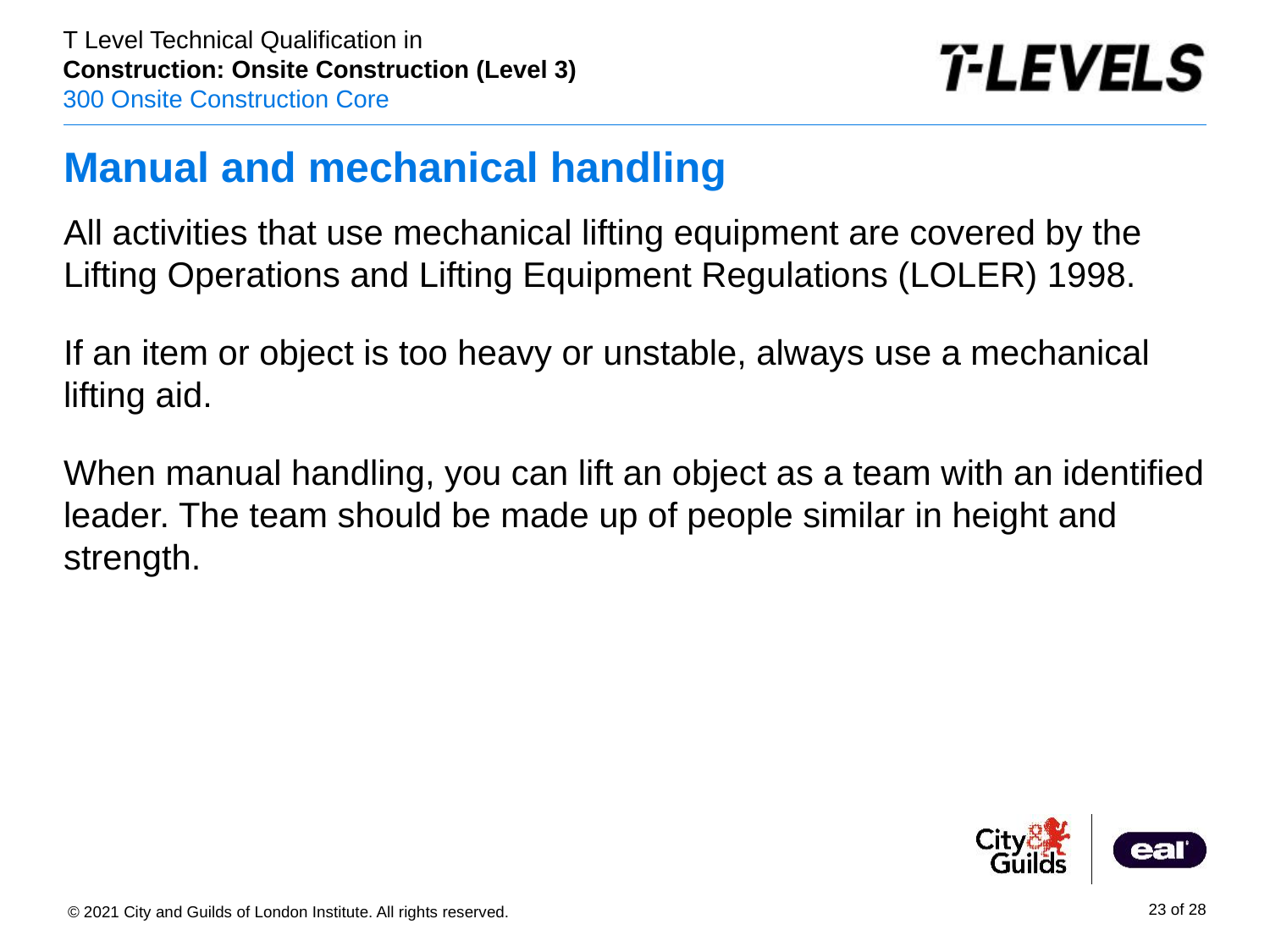

# Manual and mechanical handling
All activities that use mechanical lifting equipment are covered by the Lifting Operations and Lifting Equipment Regulations (LOLER) 1998.
If an item or object is too heavy or unstable, always use a mechanical lifting aid.
When manual handling, you can lift an object as a team with an identified leader. The team should be made up of people similar in height and strength.